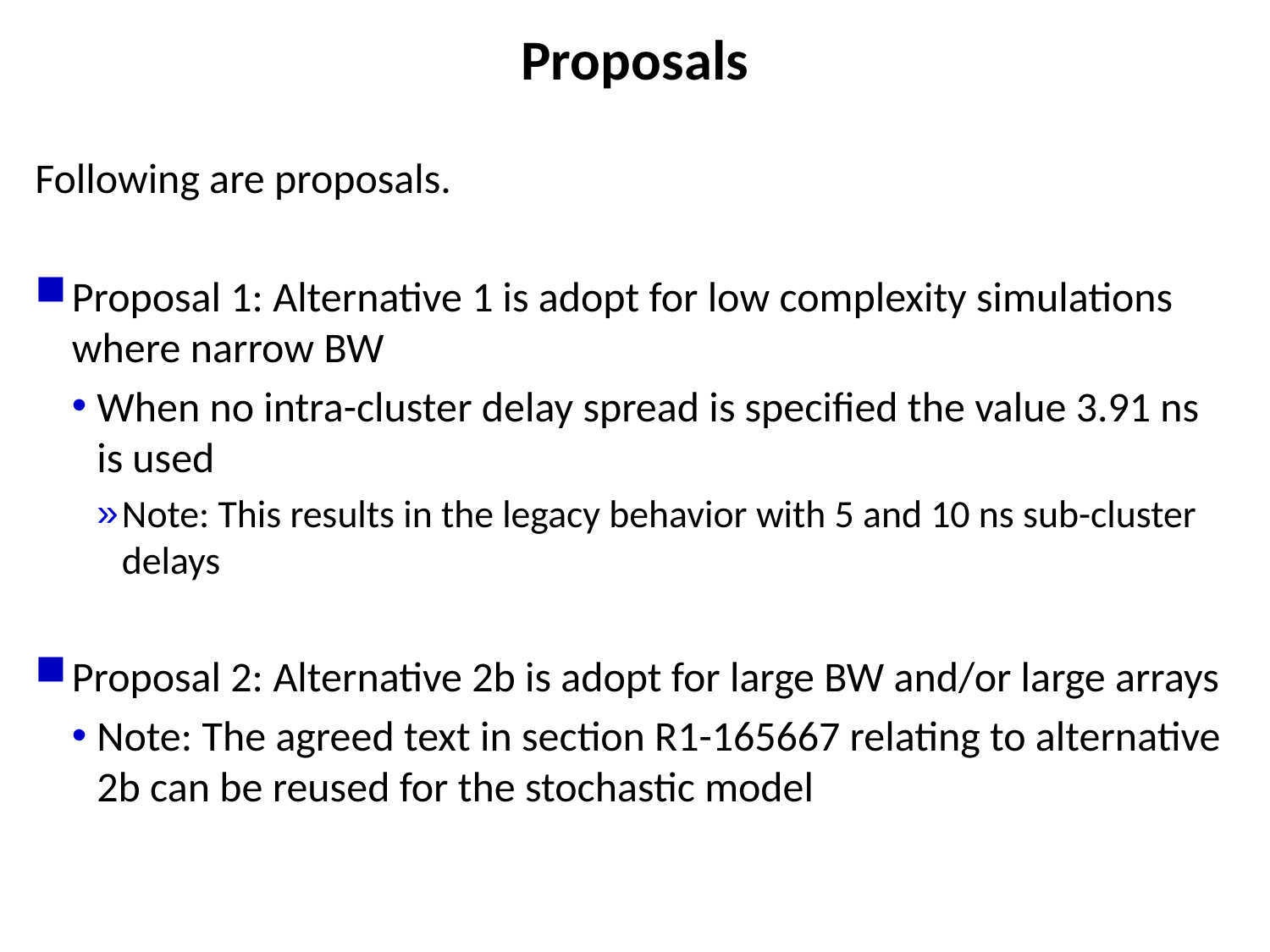

# Proposals
Following are proposals.

Proposal 1: Alternative 1 is adopt for low complexity simulations where narrow BW
When no intra-cluster delay spread is specified the value 3.91 ns is used
Note: This results in the legacy behavior with 5 and 10 ns sub-cluster delays

Proposal 2: Alternative 2b is adopt for large BW and/or large arrays
Note: The agreed text in section R1-165667 relating to alternative 2b can be reused for the stochastic model